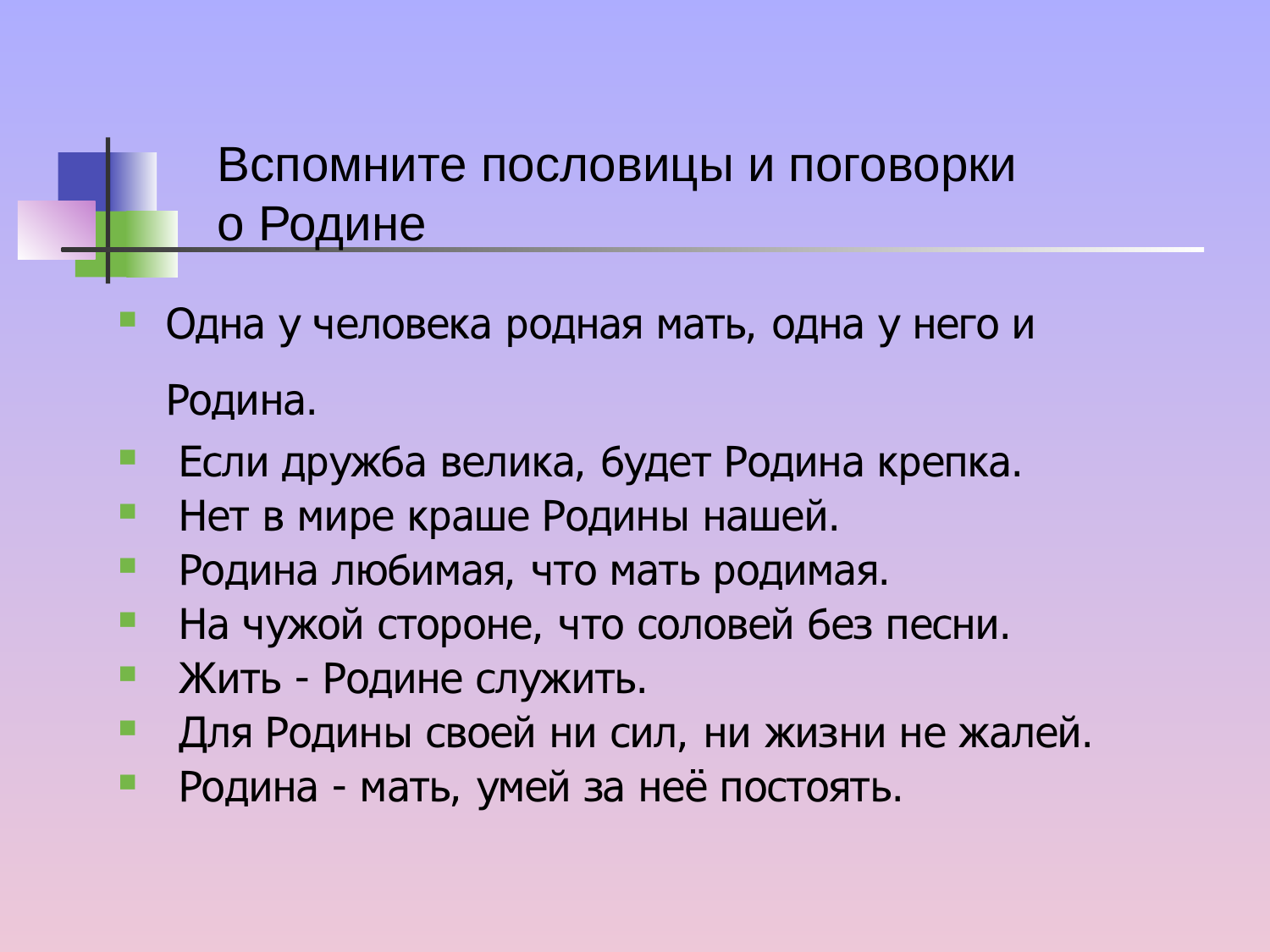

Вспомните пословицы и поговорки
о Родине
Одна у человека родная мать, одна у него и Родина.
 Если дружба велика, будет Родина крепка.
 Нет в мире краше Родины нашей.
 Родина любимая, что мать родимая.
 На чужой стороне, что соловей без песни.
 Жить - Родине служить.
 Для Родины своей ни сил, ни жизни не жалей.
 Родина - мать, умей за неё постоять.